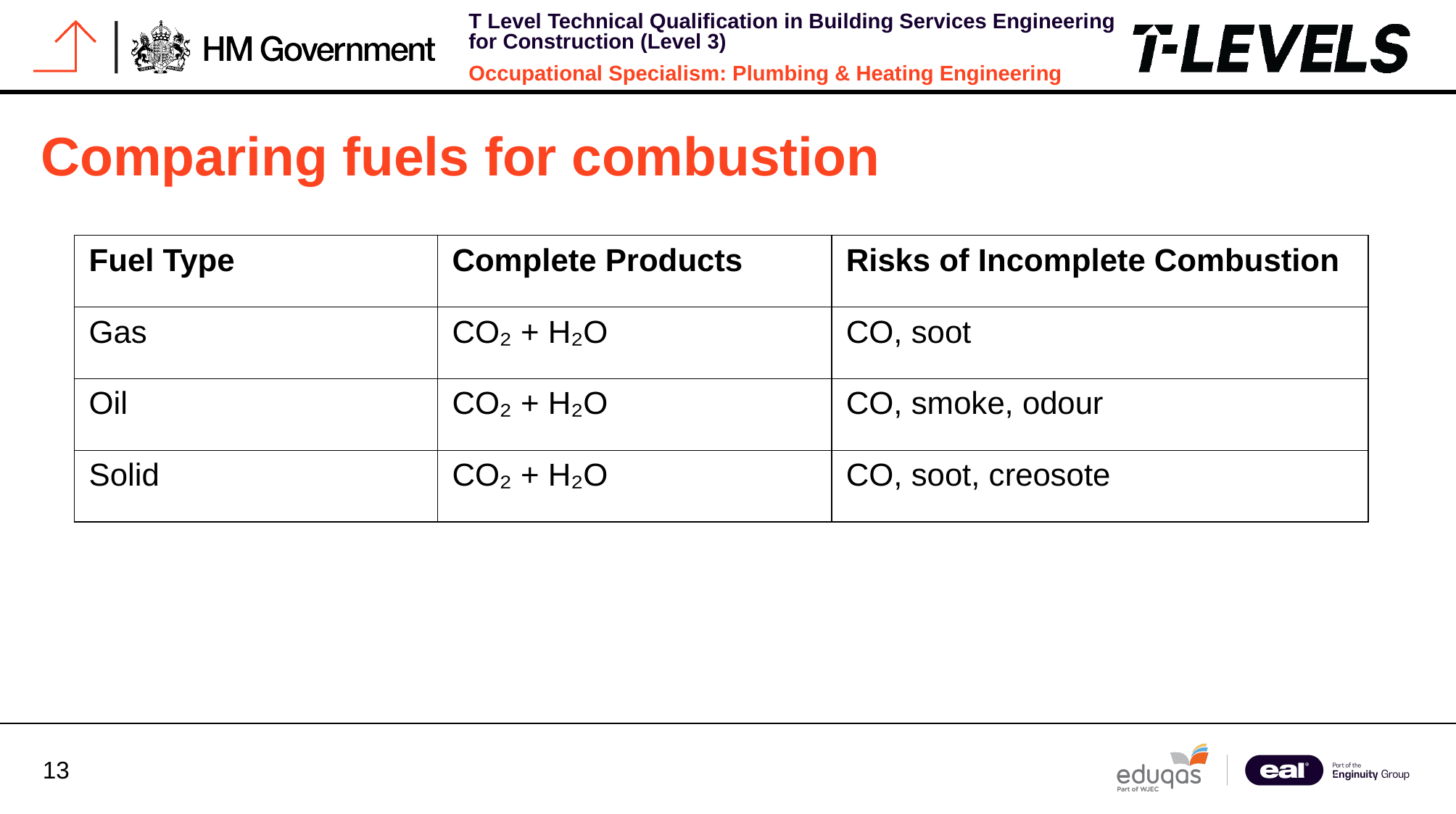

Comparing fuels for combustion
| Fuel Type | Complete Products | Risks of Incomplete Combustion |
| --- | --- | --- |
| Gas | CO₂ + H₂O | CO, soot |
| Oil | CO₂ + H₂O | CO, smoke, odour |
| Solid | CO₂ + H₂O | CO, soot, creosote |